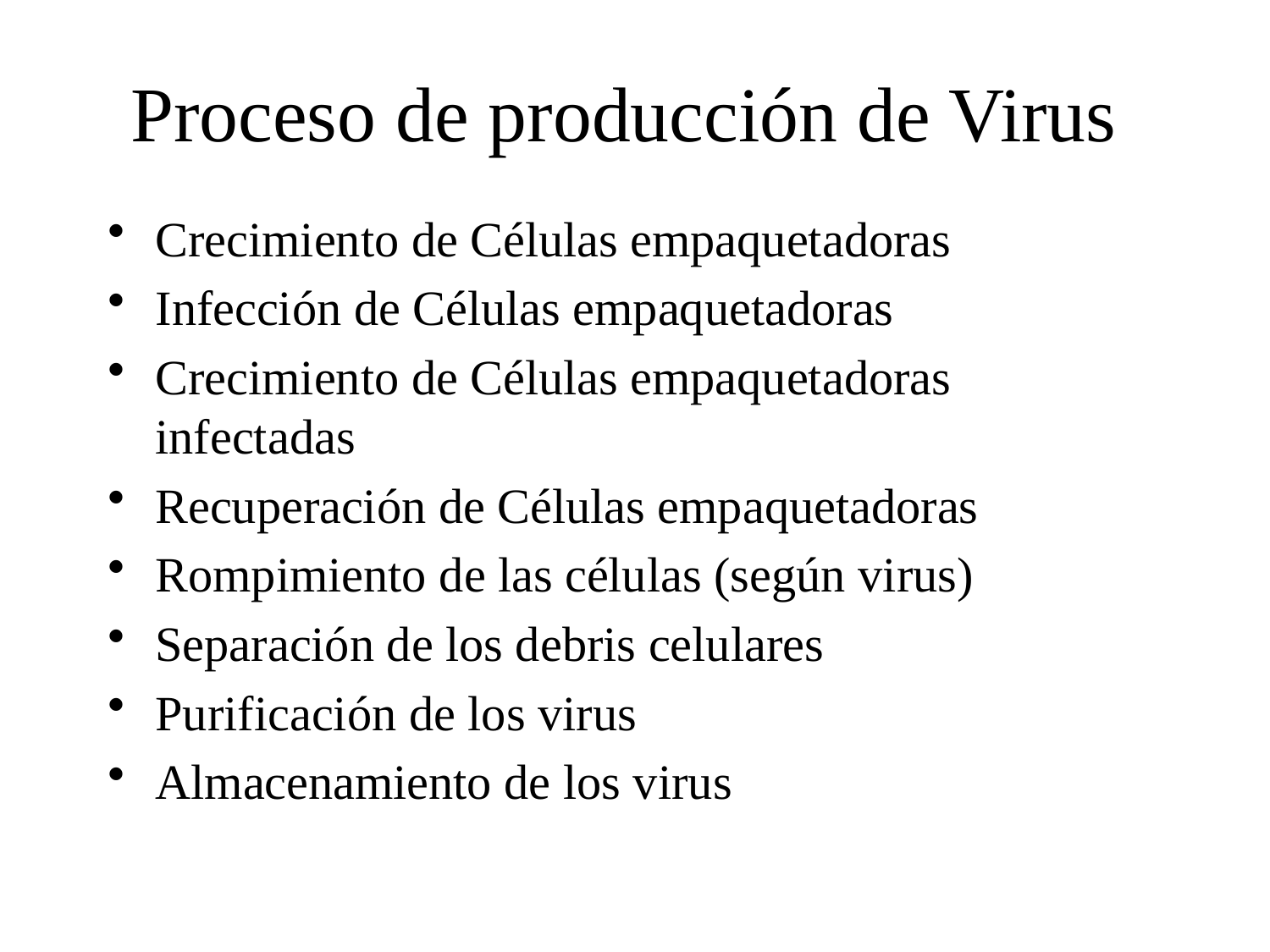

Proceso de producción de Virus
Crecimiento de Células empaquetadoras
Infección de Células empaquetadoras
Crecimiento de Células empaquetadoras infectadas
Recuperación de Células empaquetadoras
Rompimiento de las células (según virus)
Separación de los debris celulares
Purificación de los virus
Almacenamiento de los virus